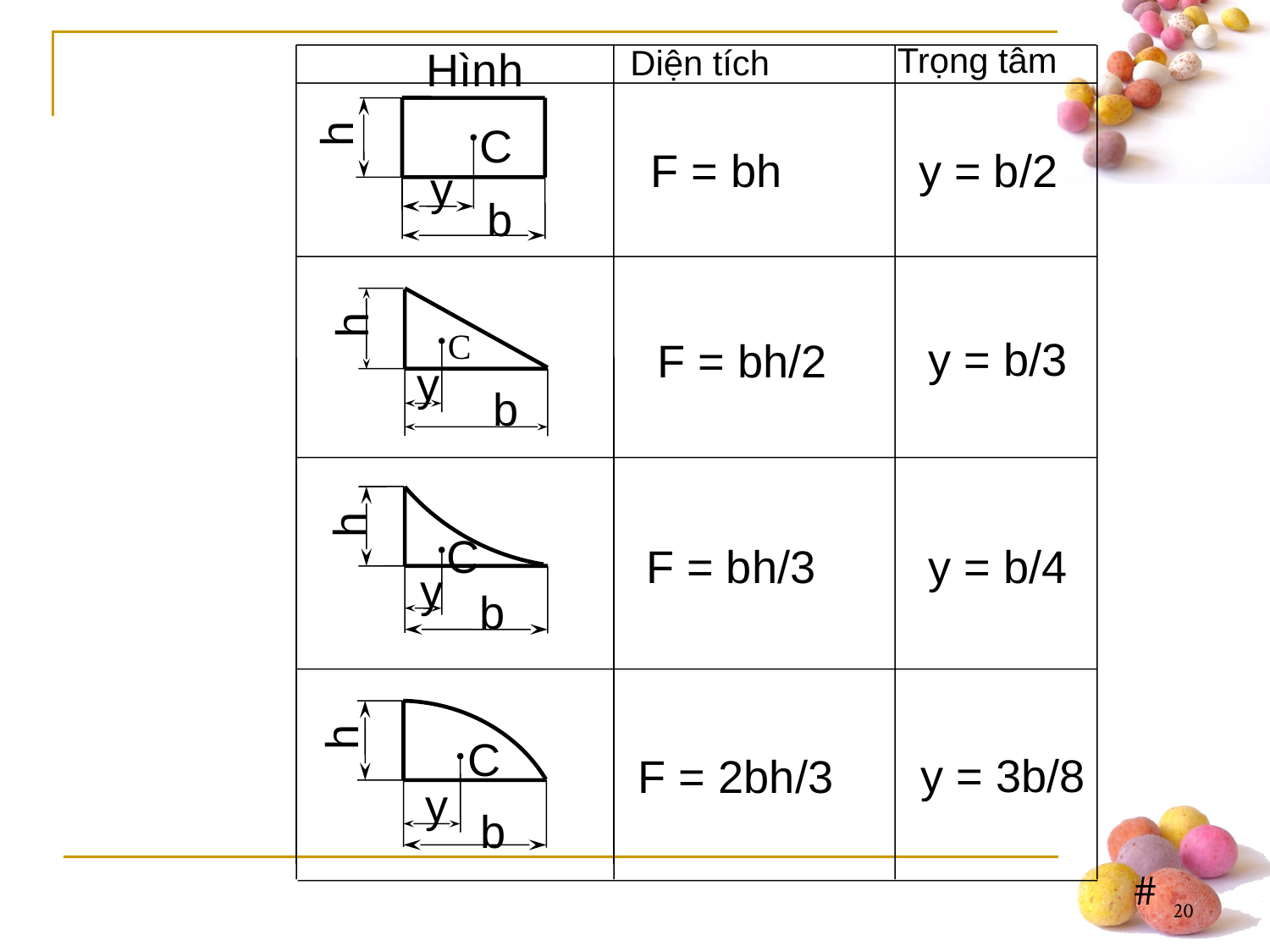

Trọng tâm
Hình
Diện tích

C
h

F = bh
y = b/2

y

b

h
C
y = b/3
F = bh/2

y

b

h
C
F = bh/3
y = b/4

y

b

h
C
y = 3b/8
F = 2bh/3

y

b

20